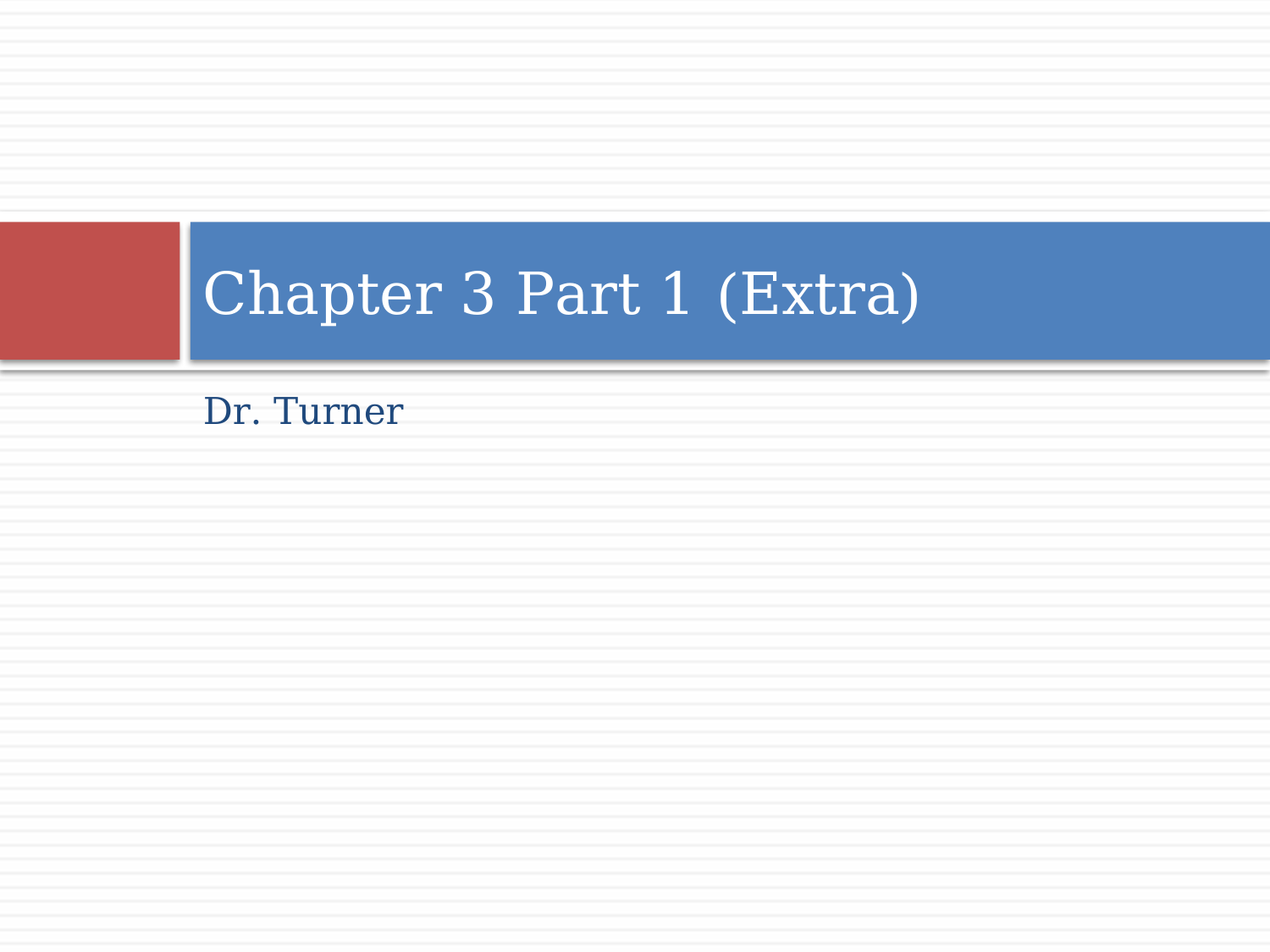

# Chapter 3 Part 1 (Extra)
Dr. Turner